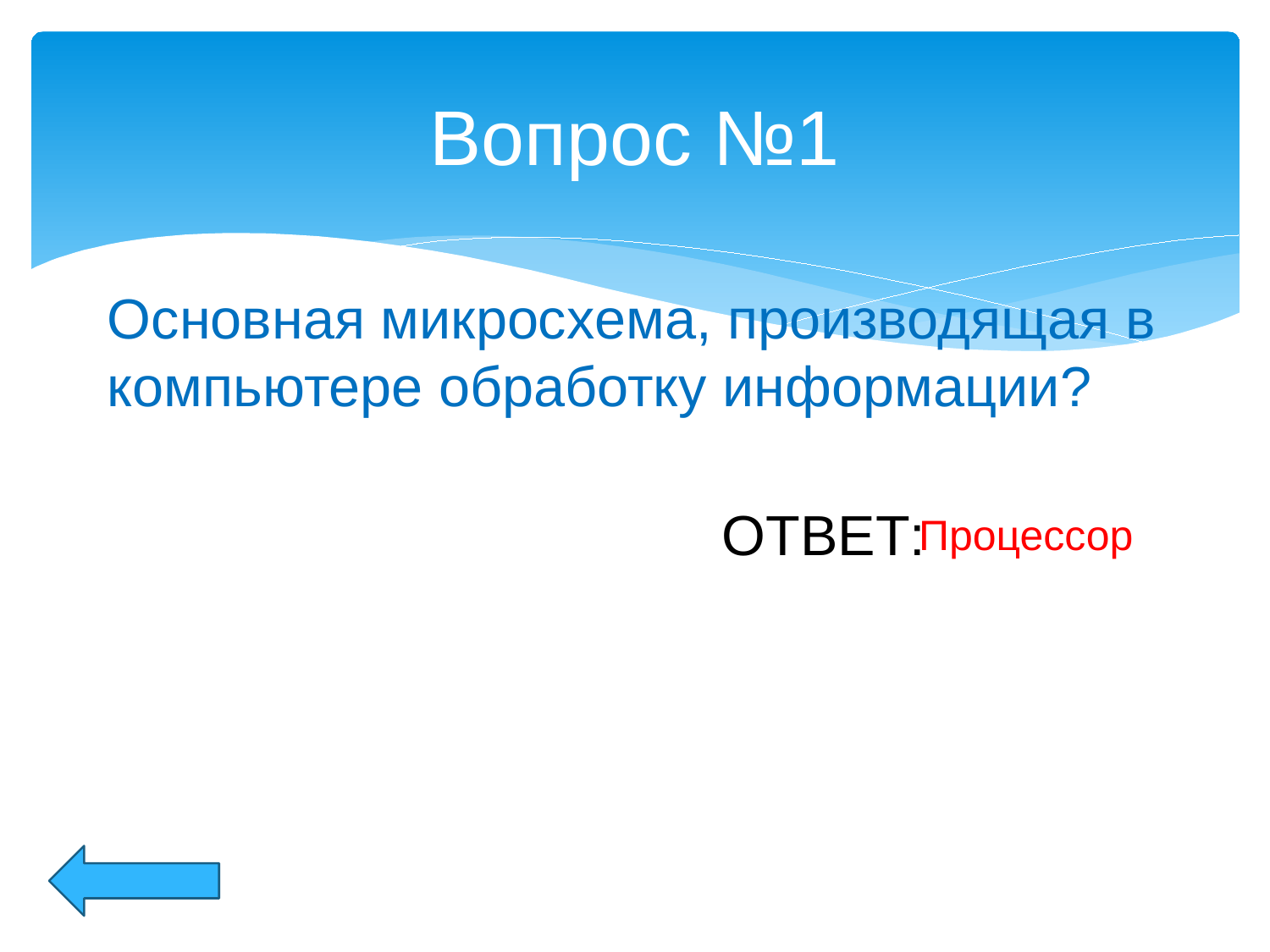

# Вопрос №1
Основная микросхема, производящая в компьютере обработку информации?
ОТВЕТ:
Процессор